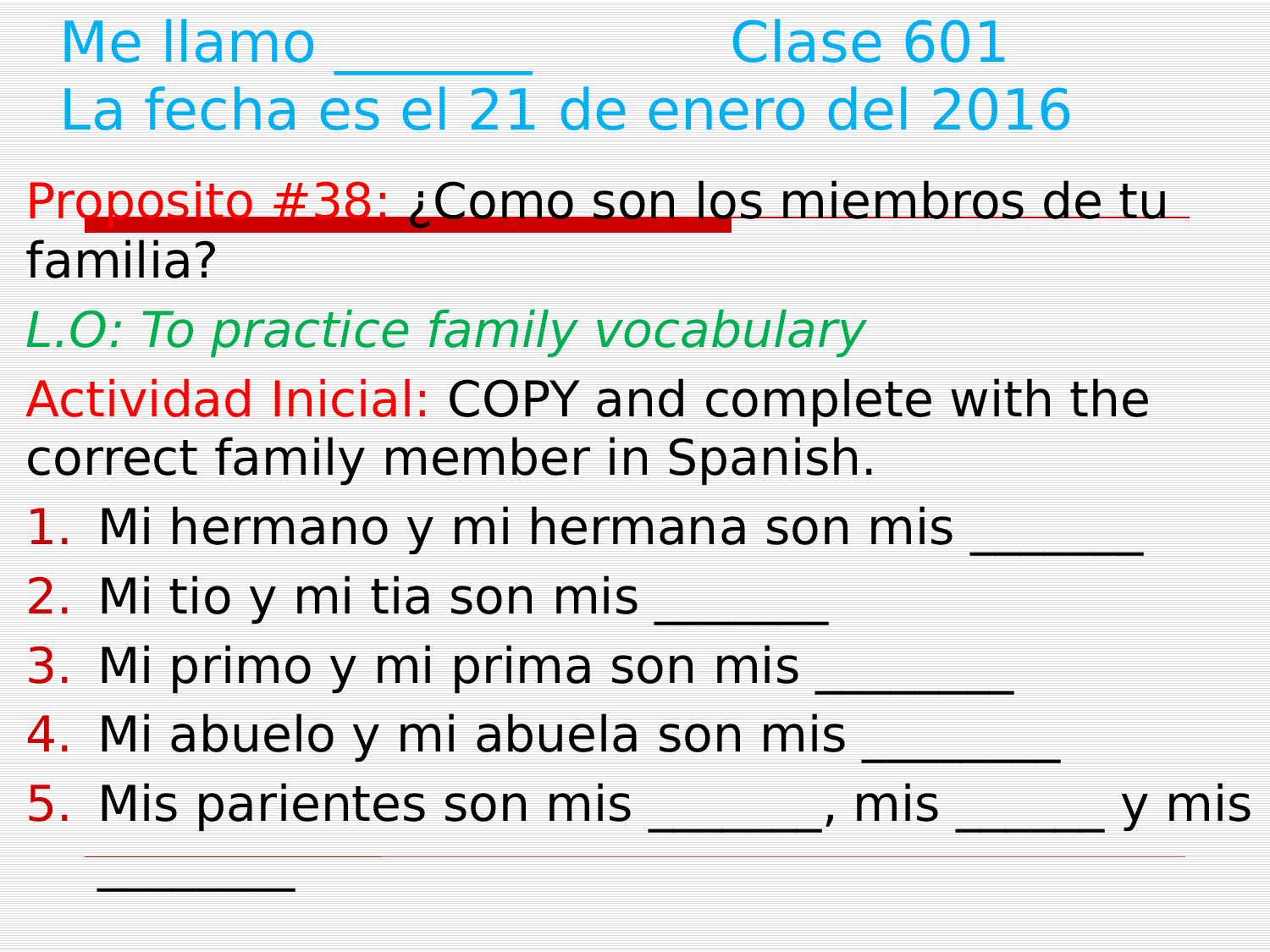

# Me llamo _______           Clase 601 La fecha es el 21 de enero del 2016
Proposito #38: ¿Como son los miembros de tu familia?
L.O: To practice family vocabulary
Actividad Inicial: COPY and complete with the correct family member in Spanish.
Mi hermano y mi hermana son mis _______
Mi tio y mi tia son mis _______
Mi primo y mi prima son mis ________
Mi abuelo y mi abuela son mis ________
Mis parientes son mis _______, mis ______ y mis ________